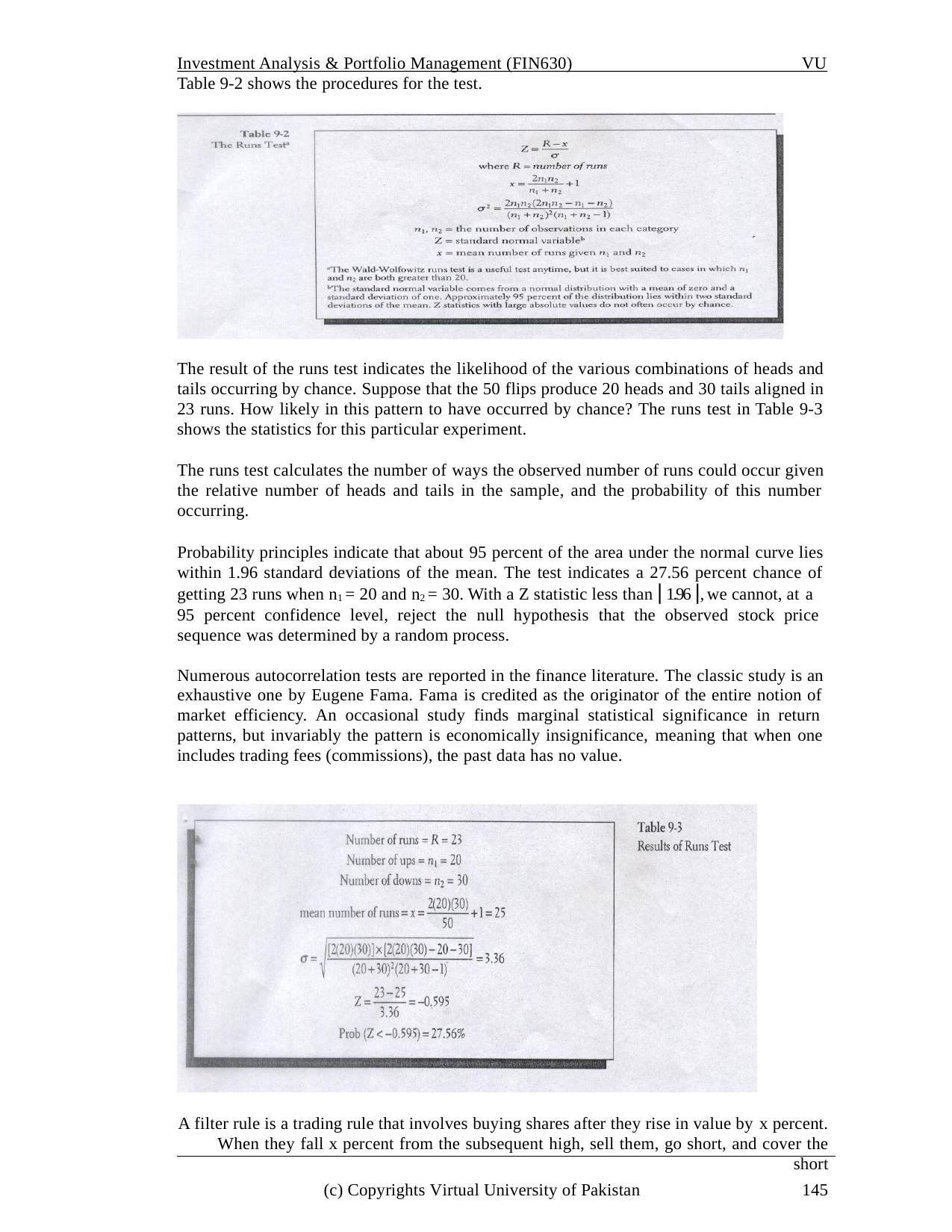

Investment Analysis & Portfolio Management (FIN630)
VU
Table 9-2 shows the procedures for the test.

The result of the runs test indicates the likelihood of the various combinations of heads and  tails occurring by chance. Suppose that the 50 flips produce 20 heads and 30 tails aligned in  23 runs. How likely in this pattern to have occurred by chance? The runs test in Table 9-3  shows the statistics for this particular experiment.

The runs test calculates the number of ways the observed number of runs could occur given  the relative number of heads and tails in the sample, and the probability of this number  occurring.

Probability principles indicate that about 95 percent of the area under the normal curve lies  within 1.96 standard deviations of the mean. The test indicates a 27.56 percent chance of  getting 23 runs when n1 = 20 and n2 = 30. With a Z statistic less than ⎢1.96⎥, we cannot, at a
95 percent confidence level, reject the null hypothesis that the observed stock price  sequence was determined by a random process.

Numerous autocorrelation tests are reported in the finance literature. The classic study is an  exhaustive one by Eugene Fama. Fama is credited as the originator of the entire notion of  market efficiency. An occasional study finds marginal statistical significance in return  patterns, but invariably the pattern is economically insignificance, meaning that when one  includes trading fees (commissions), the past data has no value.

A filter rule is a trading rule that involves buying shares after they rise in value by x percent.  When they fall x percent from the subsequent high, sell them, go short, and cover the short
(c) Copyrights Virtual University of Pakistan	145